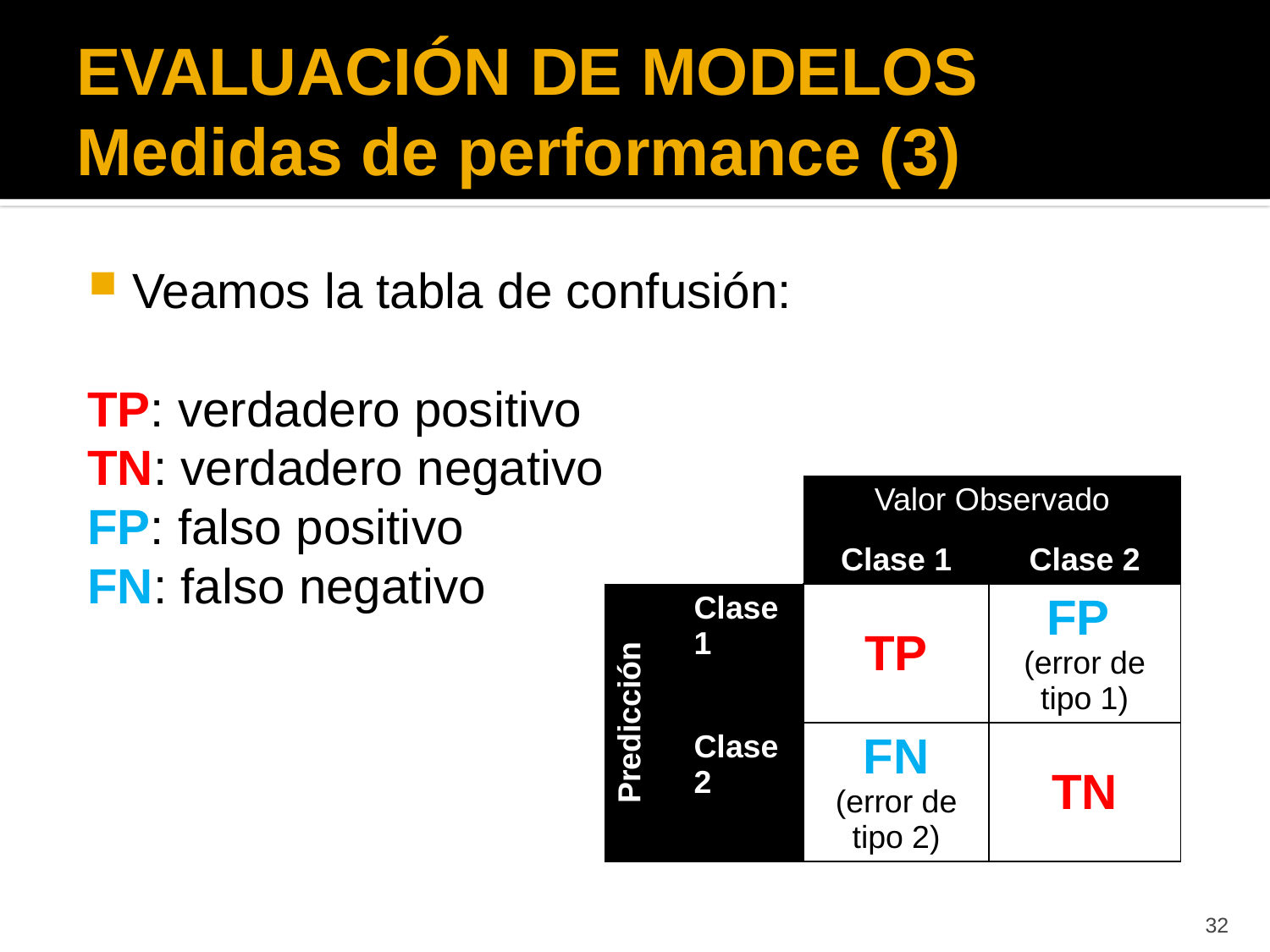

# EVALUACIÓN DE MODELOS Medidas de performance (3)
Veamos la tabla de confusión:

TP: verdadero positivo
TN: verdadero negativo
FP: falso positivo
FN: falso negativo
|  |  | Valor Observado |  |
| --- | --- | --- | --- |
|  |  | Clase 1 | Clase 2 |
| Predicción | Clase 1 | TP | FP (error de tipo 1) |
|  | Clase 2 | FN (error de tipo 2) | TN |
32